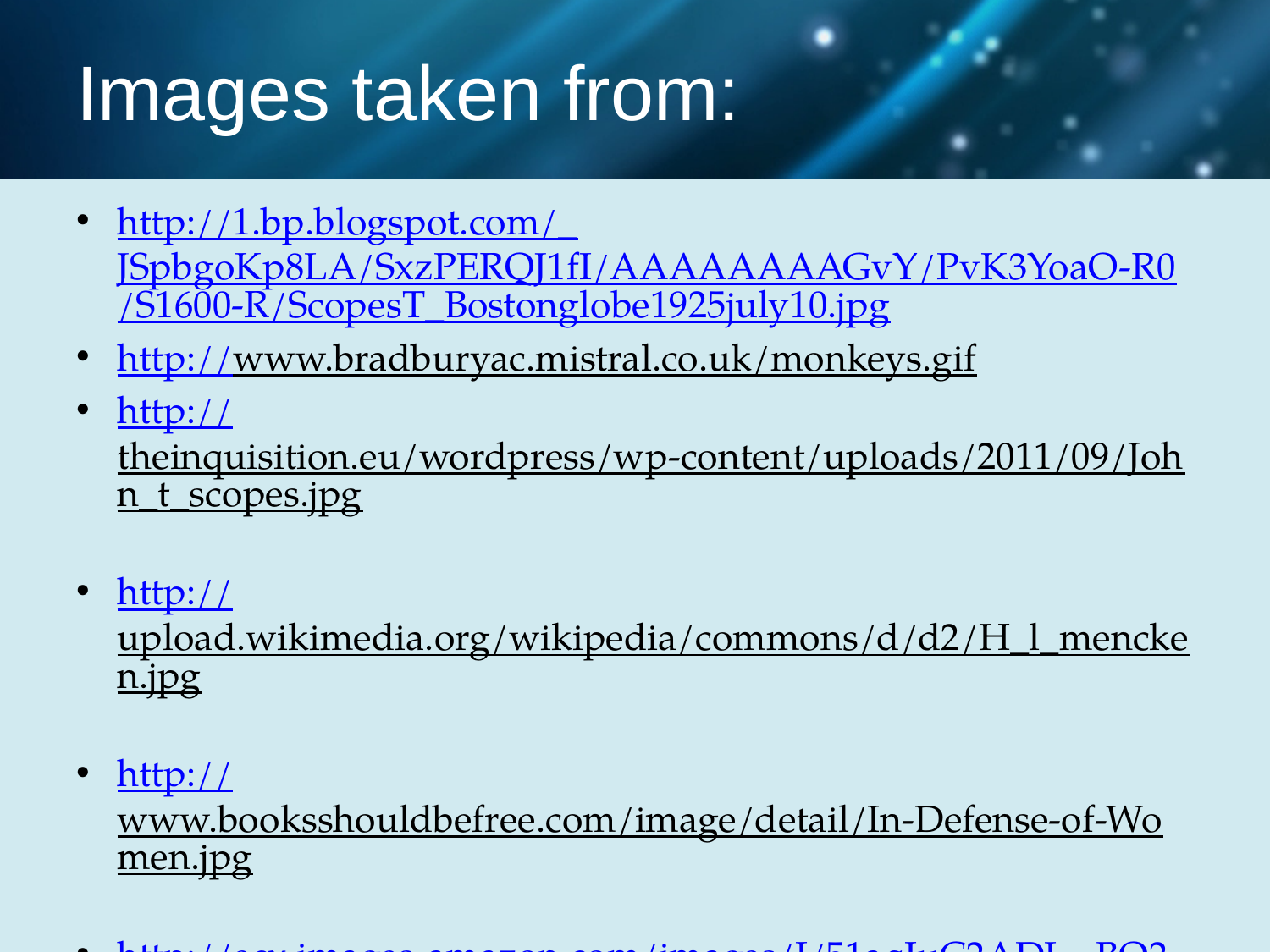

# Images taken from:
http://1.bp.blogspot.com/_JSpbgoKp8LA/SxzPERQJ1fI/AAAAAAAAGvY/PvK3YoaO-R0/S1600-R/ScopesT_Bostonglobe1925july10.jpg
http://www.bradburyac.mistral.co.uk/monkeys.gif
http://theinquisition.eu/wordpress/wp-content/uploads/2011/09/John_t_scopes.jpg
http://upload.wikimedia.org/wikipedia/commons/d/d2/H_l_mencken.jpg
http://www.booksshouldbefree.com/image/detail/In-Defense-of-Women.jpg
http://ecx.images-amazon.com/images/I/51aqIuC2ADL._BO2,204,203,200_PIsitb-sticker-arrow-click,TopRight,35,-76_AA300_SH20_OU01_.jpg